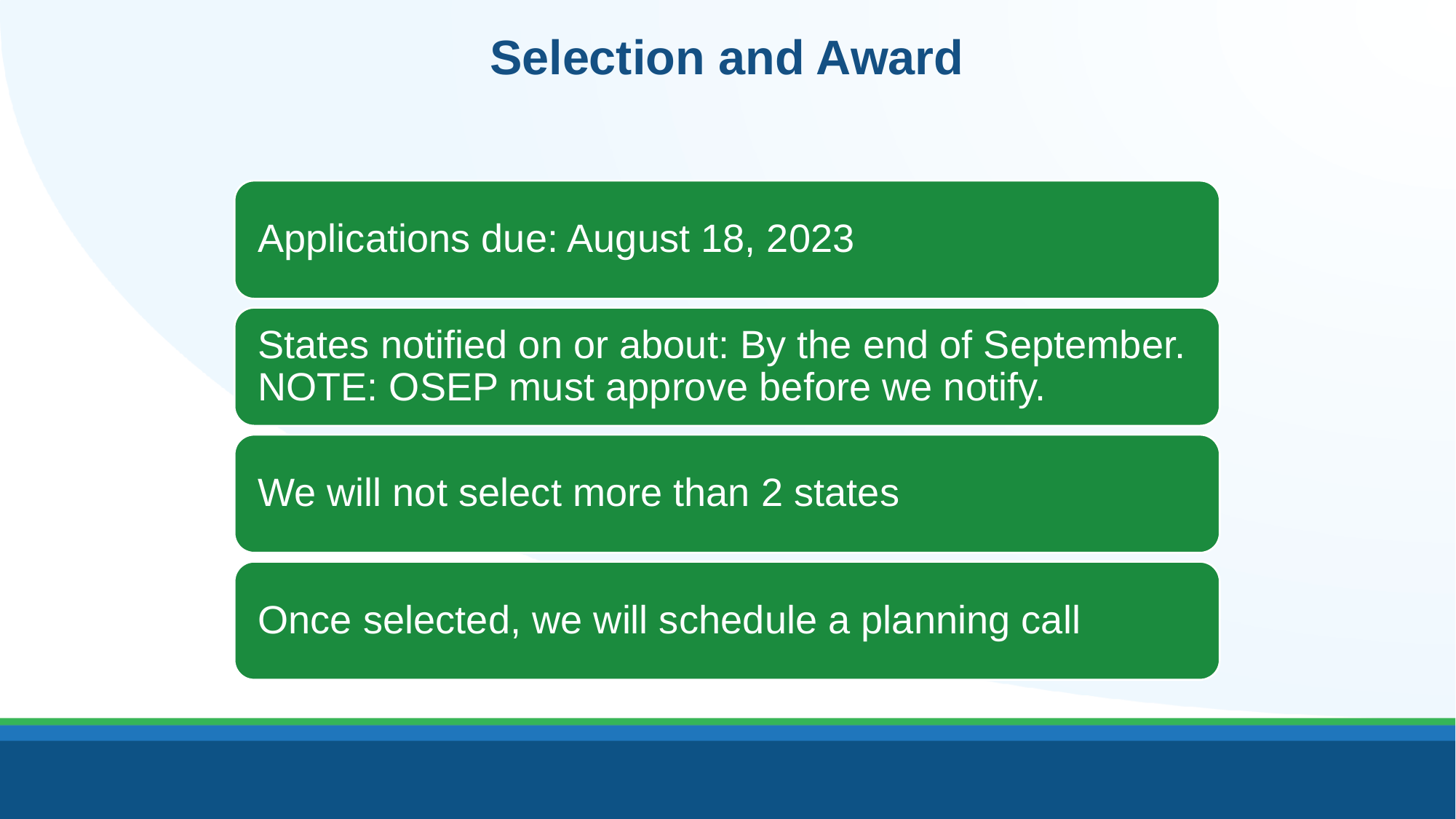

# Selection and Award
Applications due: August 18, 2023
States notified on or about: By the end of September. NOTE: OSEP must approve before we notify.
We will not select more than 2 states
Once selected, we will schedule a planning call